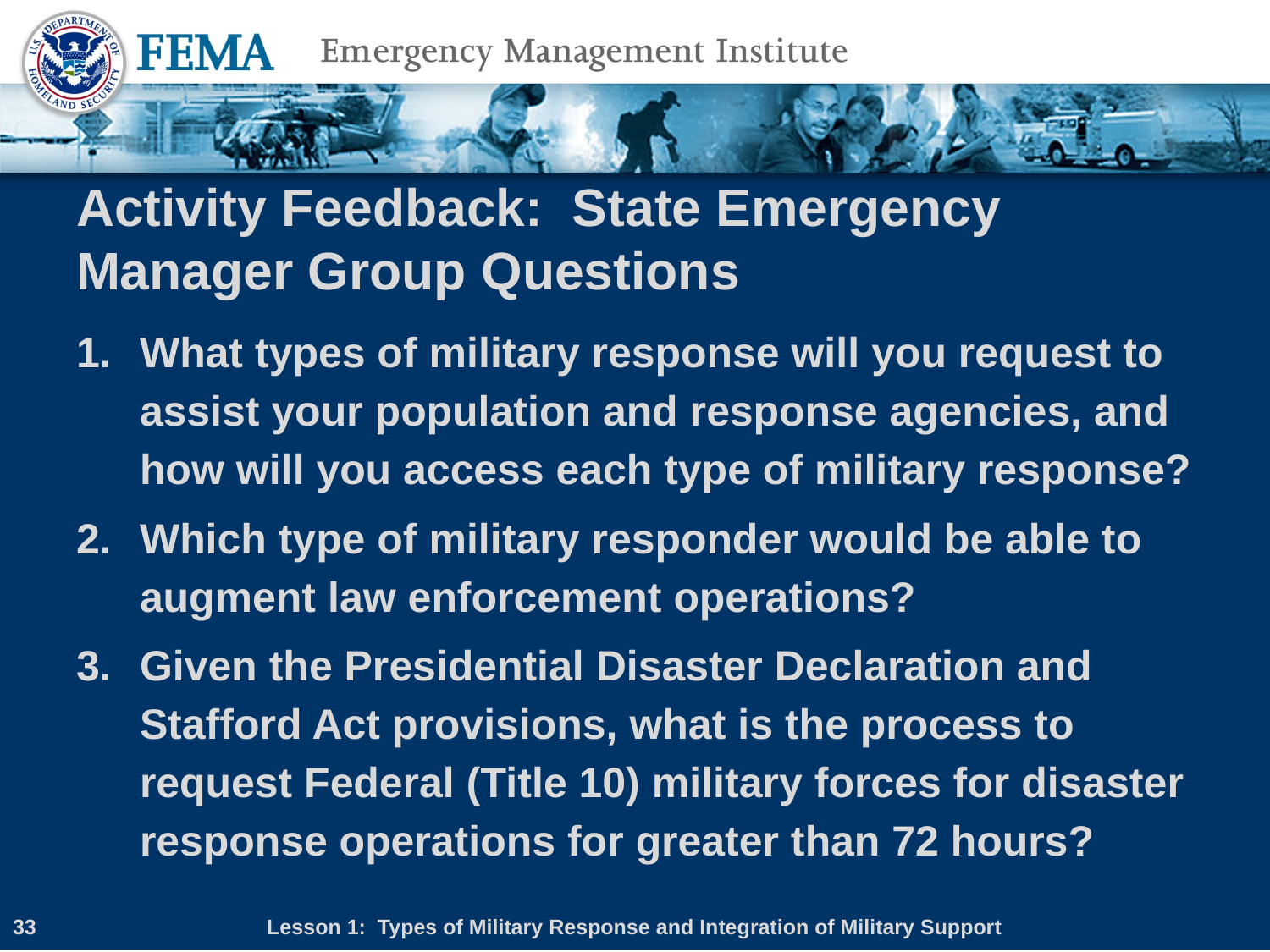

# Activity Feedback:  State Emergency Manager Group Questions
What types of military response will you request to assist your population and response agencies, and how will you access each type of military response?
Which type of military responder would be able to augment law enforcement operations?
Given the Presidential Disaster Declaration and Stafford Act provisions, what is the process to request Federal (Title 10) military forces for disaster response operations for greater than 72 hours?
33
Lesson 1:  Types of Military Response and Integration of Military Support